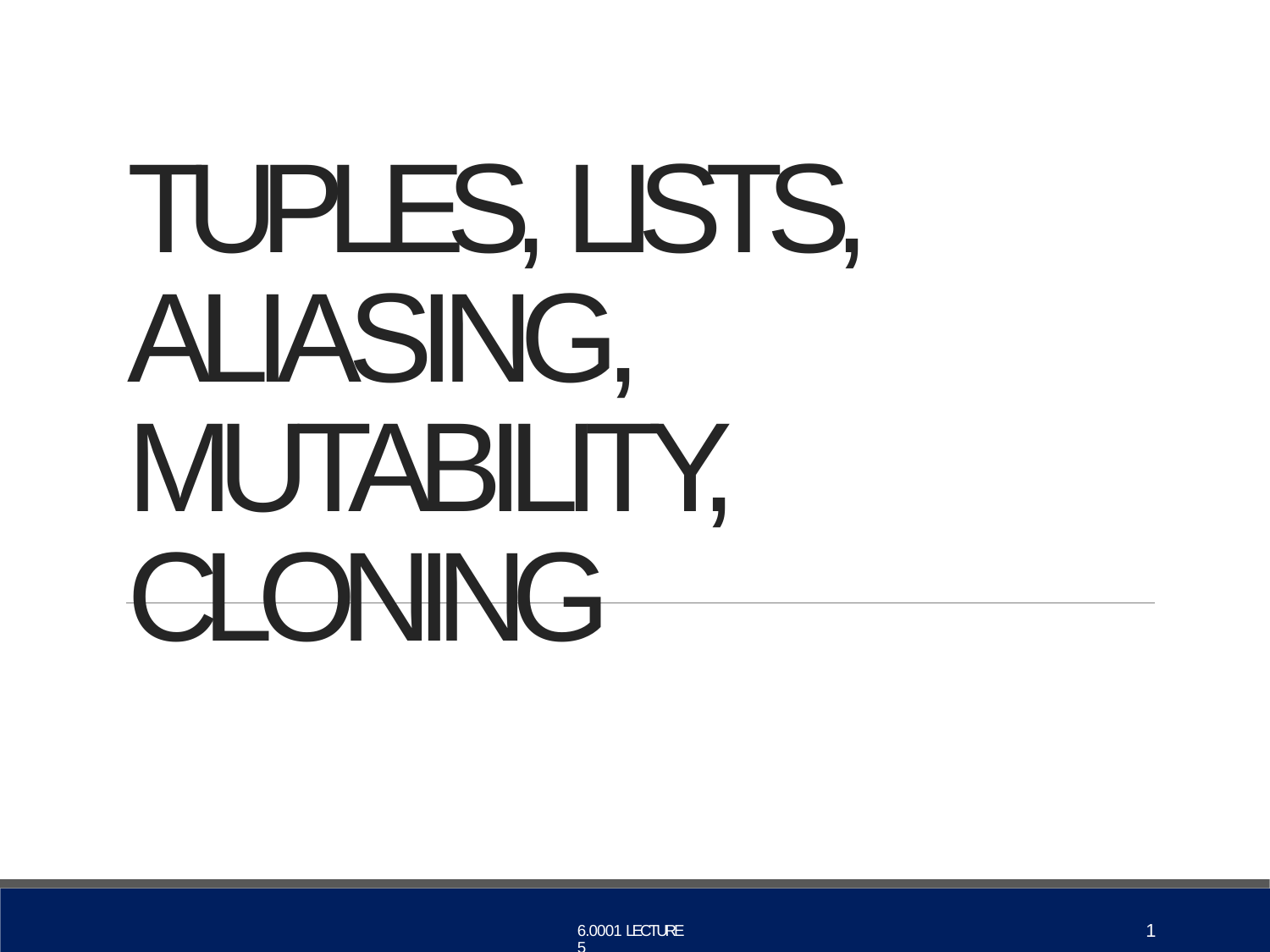

# TUPLES, LISTS,  ALIASING,  MUTABILITY, CLONING

1
6.0001 LECTURE 5